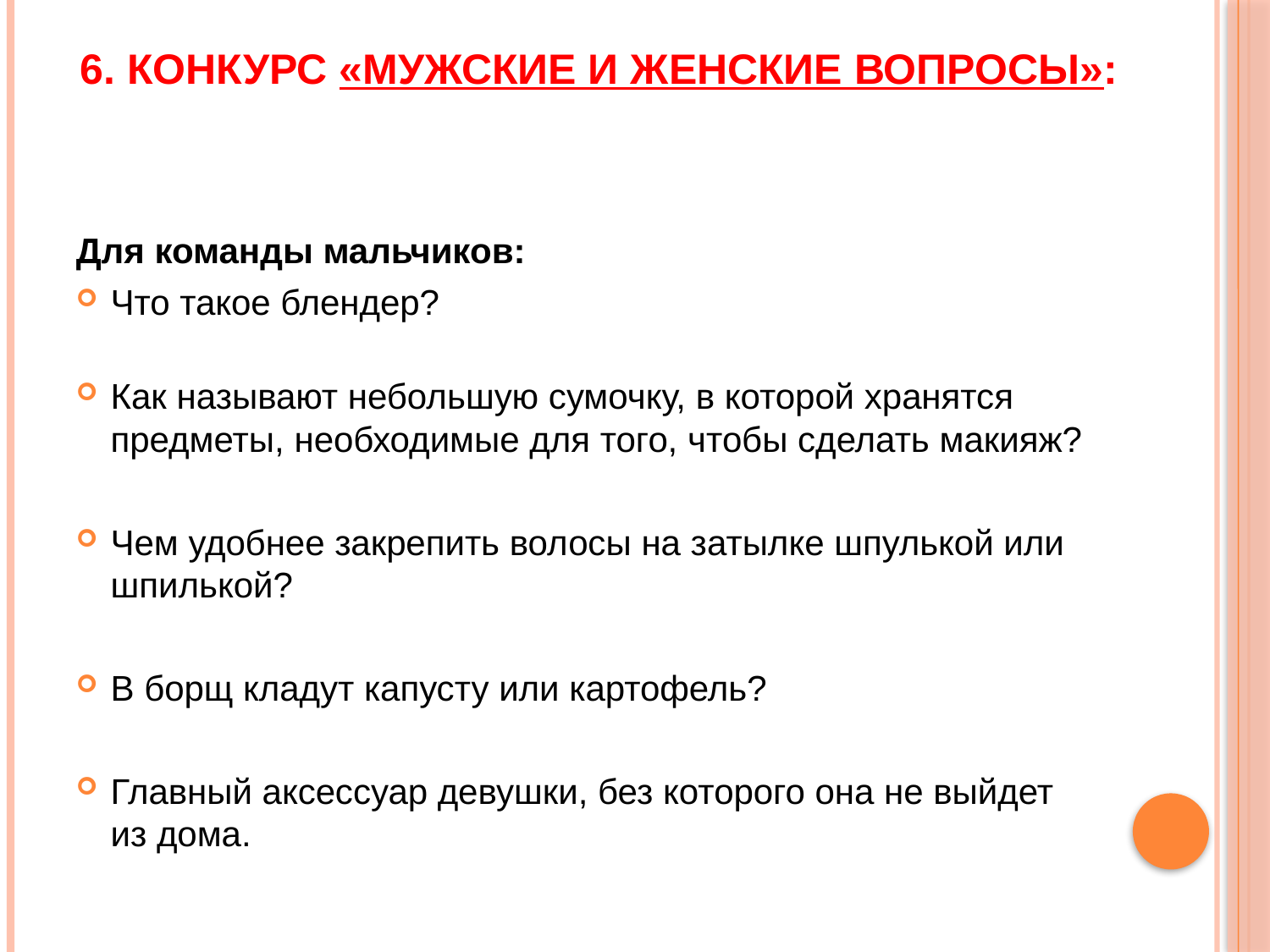

6. КОНКУРС «МУЖСКИЕ И ЖЕНСКИЕ ВОПРОСЫ»:

Для команды мальчиков:
Что такое блендер?
Как называют небольшую сумочку, в которой хранятся предметы, необходимые для того, чтобы сделать макияж?

Чем удобнее закрепить волосы на затылке шпулькой или шпилькой?

В борщ кладут капусту или картофель?

Главный аксессуар девушки, без которого она не выйдет из дома.